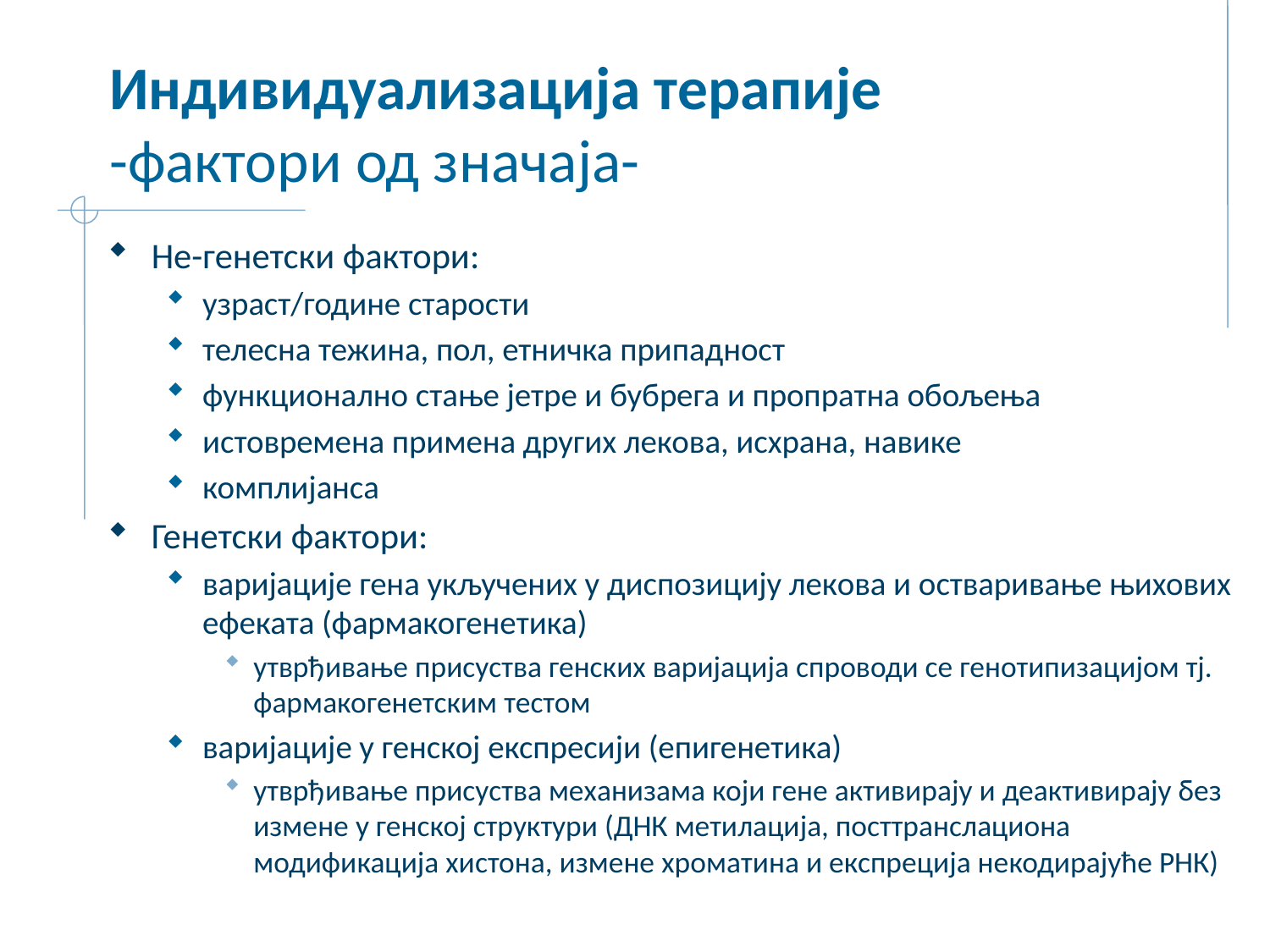

# Индивидуализација терапије -фактори од значаја-
Не-генетски фактори:
узраст/године старости
телесна тежина, пол, етничка припадност
функционално стање јетре и бубрега и пропратна обољења
истовремена примена других лекова, исхрана, навике
комплијанса
Генетски фактори:
варијације гена укључених у диспозицију лекoва и остваривање њихових ефеката (фармакогенетика)
утврђивање присуства генских варијација спроводи се генотипизацијом тј. фармакогенетским тестом
варијације у генској експресији (епигенетика)
утврђивање присуства механизама који гене активирају и деактивирају без измене у генској структури (ДНК метилација, посттранслациона модификација хистона, измене хроматина и експреција некодирајуће РНК)